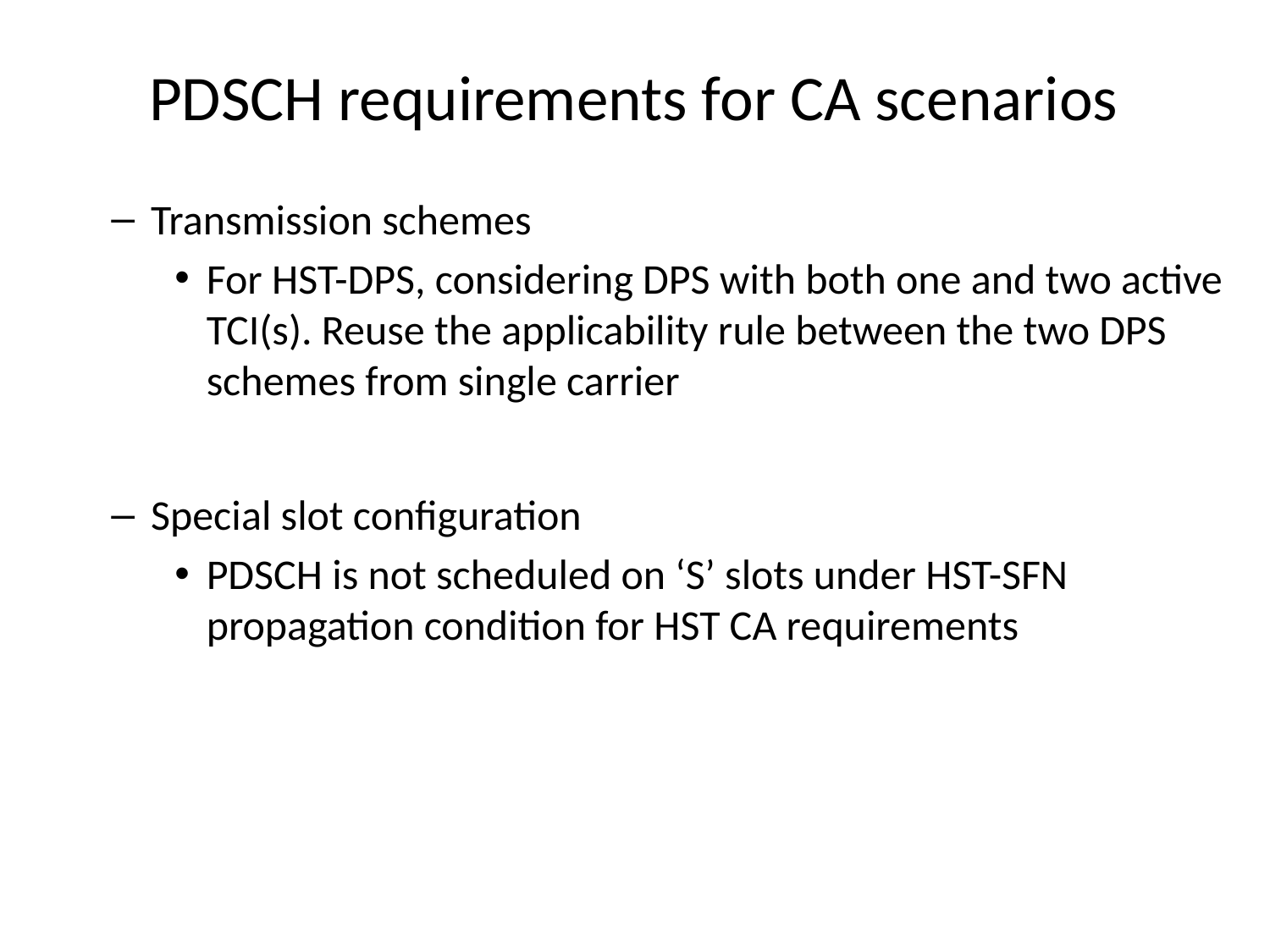

# PDSCH requirements for CA scenarios
Transmission schemes
For HST-DPS, considering DPS with both one and two active TCI(s). Reuse the applicability rule between the two DPS schemes from single carrier

Special slot configuration
PDSCH is not scheduled on ‘S’ slots under HST-SFN propagation condition for HST CA requirements